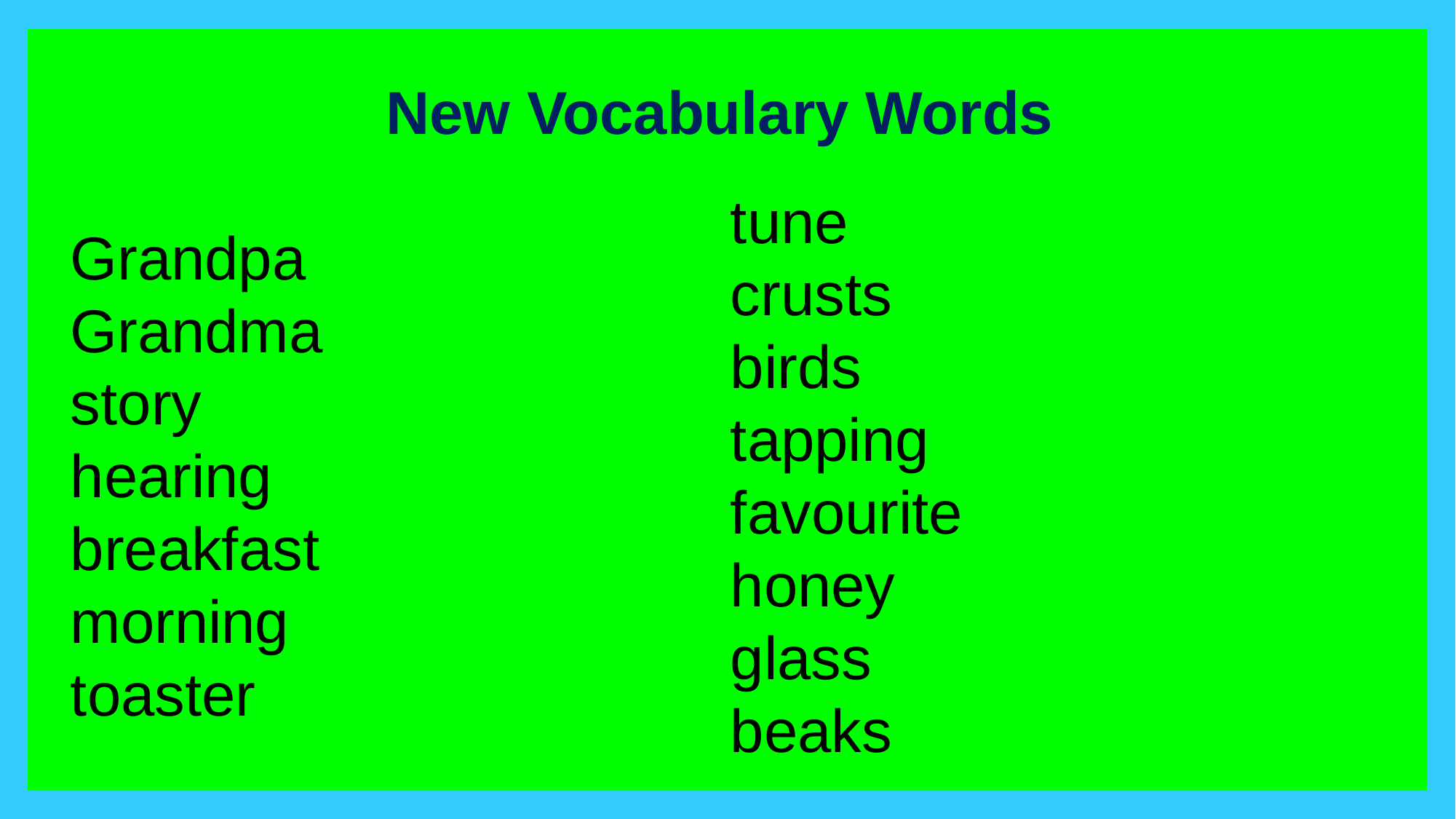

New Vocabulary Words

Grandpa
Grandma
story
hearing
breakfast
morning
toaster
tune
crusts
birds
tapping
favourite
honey
glass
beaks